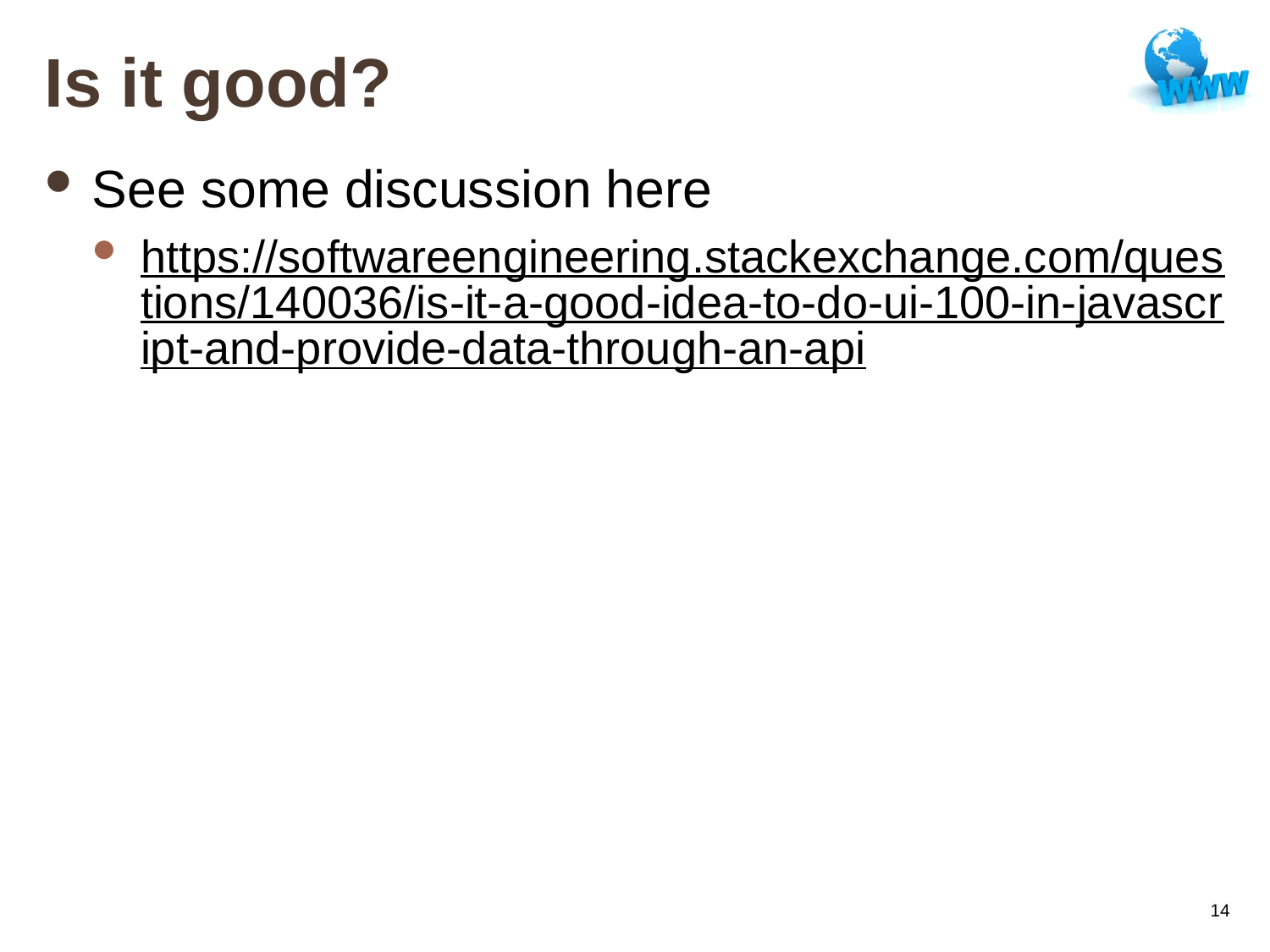

# Is it good?
See some discussion here
https://softwareengineering.stackexchange.com/questions/140036/is-it-a-good-idea-to-do-ui-100-in-javascript-and-provide-data-through-an-api
14